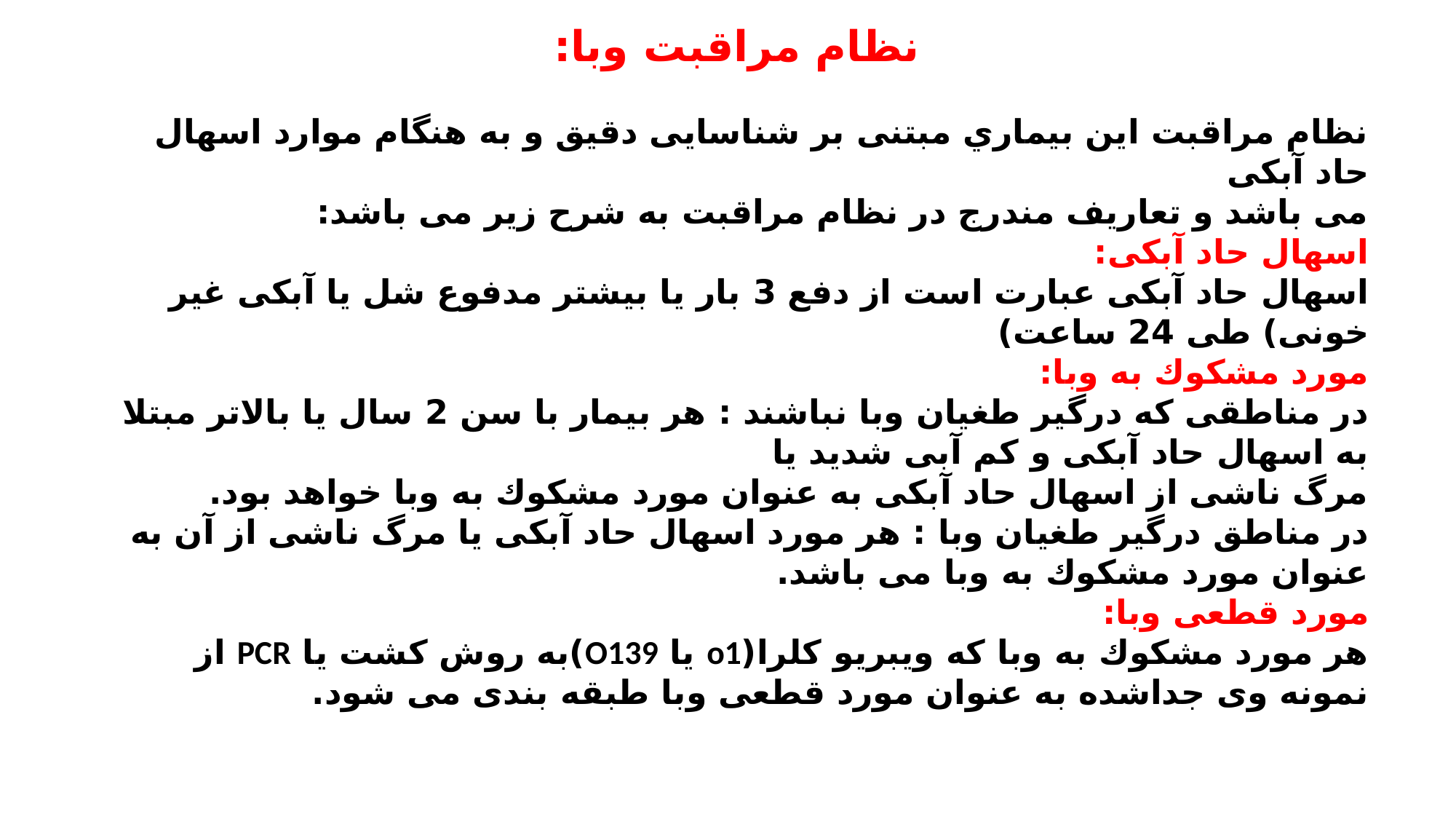

نظام مراقبت وبا:

نظام مراقبت این بیماري مبتنی بر شناسایی دقیق و به هنگام موارد اسهال حاد آبکی
می باشد و تعاریف مندرج در نظام مراقبت به شرح زیر می باشد:
اسهال حاد آبکی:
اسهال حاد آبکی عبارت است از دفع 3 بار یا بیشتر مدفوع شل یا آبکی غیر خونی) طی 24 ساعت)
مورد مشکوك به وبا:
در مناطقی که درگیر طغیان وبا نباشند : هر بیمار با سن 2 سال یا بالاتر مبتلا به اسهال حاد آبکی و کم آبی شدید یا
مرگ ناشی از اسهال حاد آبکی به عنوان مورد مشکوك به وبا خواهد بود.
در مناطق درگیر طغیان وبا : هر مورد اسهال حاد آبکی یا مرگ ناشی از آن به عنوان مورد مشکوك به وبا می باشد.
مورد قطعی وبا:
هر مورد مشکوك به وبا که ویبریو کلرا(o1 یا O139)به روش کشت یا PCR از نمونه وی جداشده به عنوان مورد قطعی وبا طبقه بندی می شود.